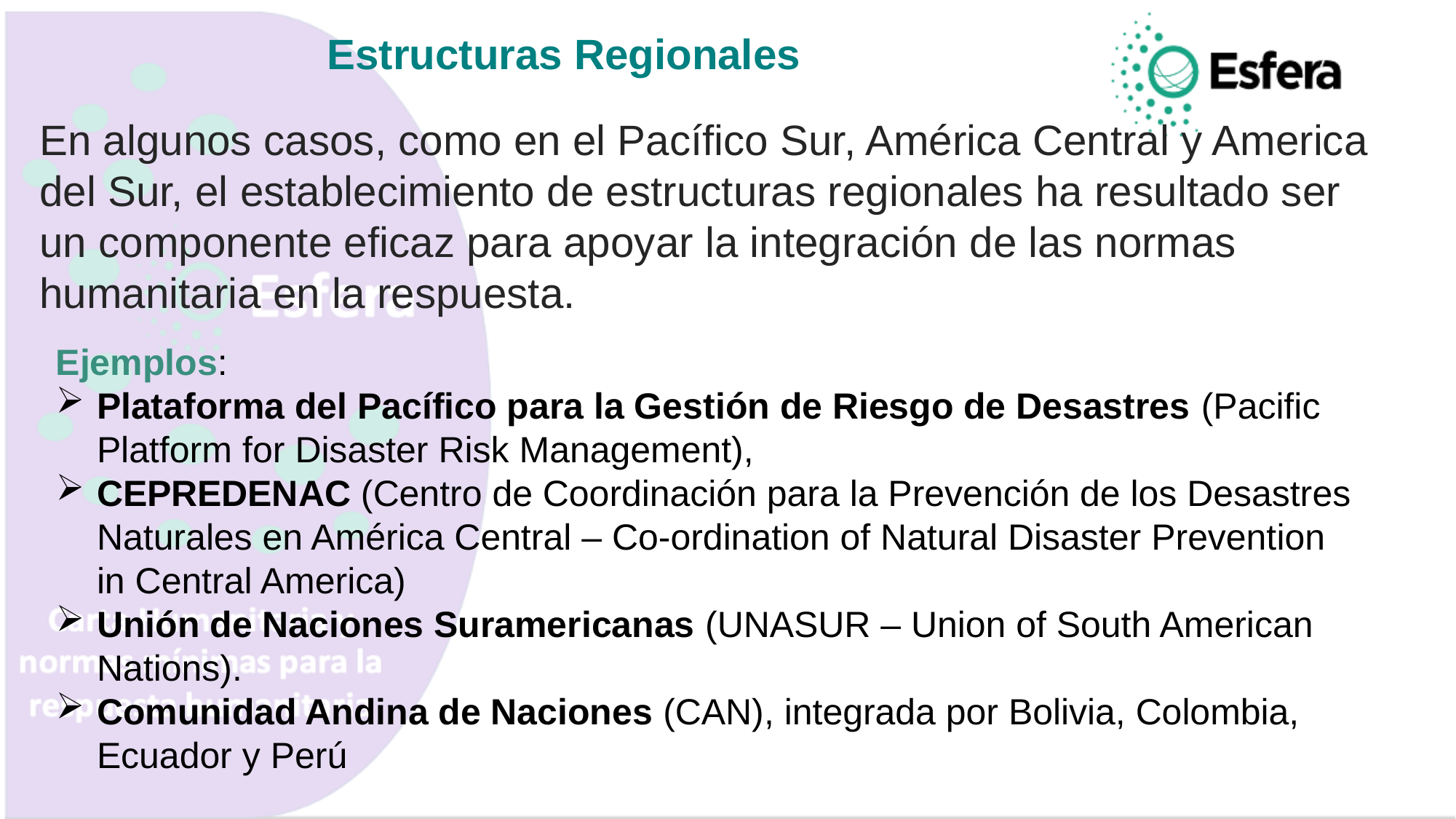

Estructuras Regionales
En algunos casos, como en el Pacífico Sur, América Central y America del Sur, el establecimiento de estructuras regionales ha resultado ser un componente eficaz para apoyar la integración de las normas humanitaria en la respuesta.
Ejemplos:
Plataforma del Pacífico para la Gestión de Riesgo de Desastres (Pacific Platform for Disaster Risk Management),
CEPREDENAC (Centro de Coordinación para la Prevención de los Desastres Naturales en América Central – Co-ordination of Natural Disaster Prevention in Central America)
Unión de Naciones Suramericanas (UNASUR – Union of South American Nations).
Comunidad Andina de Naciones (CAN), integrada por Bolivia, Colombia, Ecuador y Perú